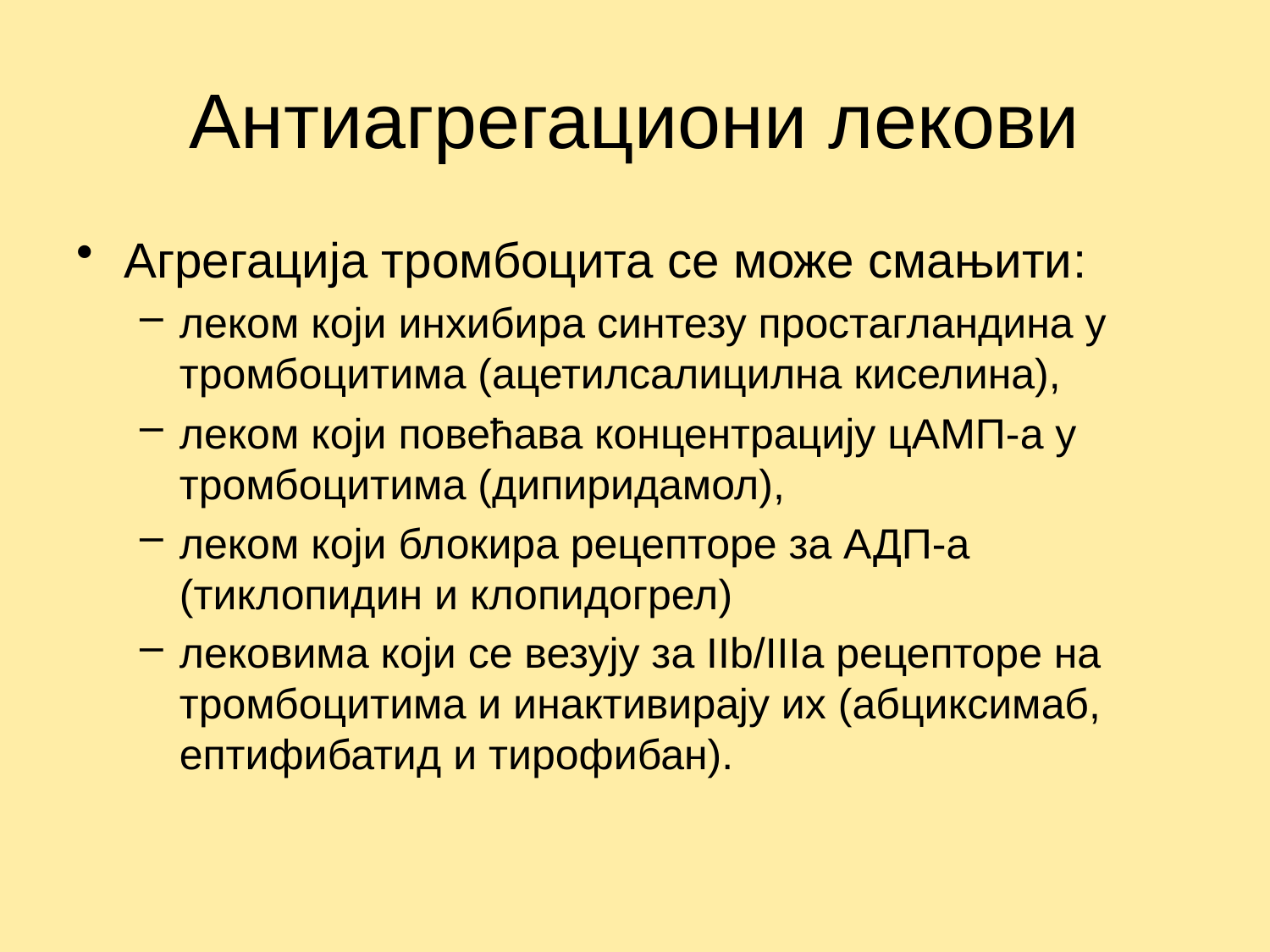

# Антиагрегациони лекови
Агрегација тромбоцита се може смањити:
леком који инхибира синтезу простагландина у тромбоцитима (ацетилсалицилна киселина),
леком који повећава концентрацију цАМП-а у тромбоцитима (дипиридамол),
леком који блокира рецепторе за АДП-а (тиклопидин и клопидогрел)
лековима који се везују за IIb/IIIa рецепторе на тромбоцитима и инактивирају их (абциксимаб, ептифибатид и тирофибан).